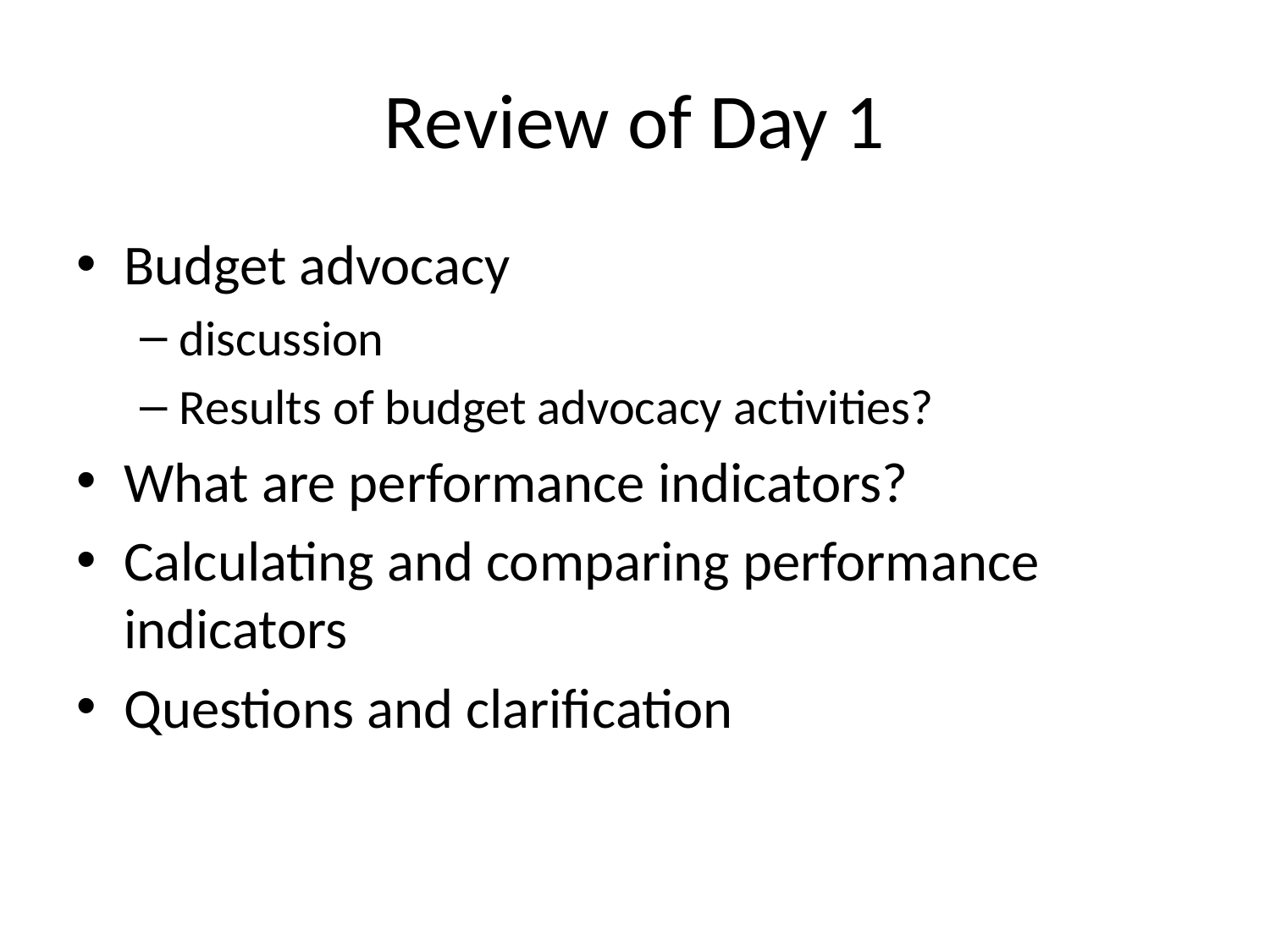

# Review of Day 1
Budget advocacy
discussion
Results of budget advocacy activities?
What are performance indicators?
Calculating and comparing performance indicators
Questions and clarification